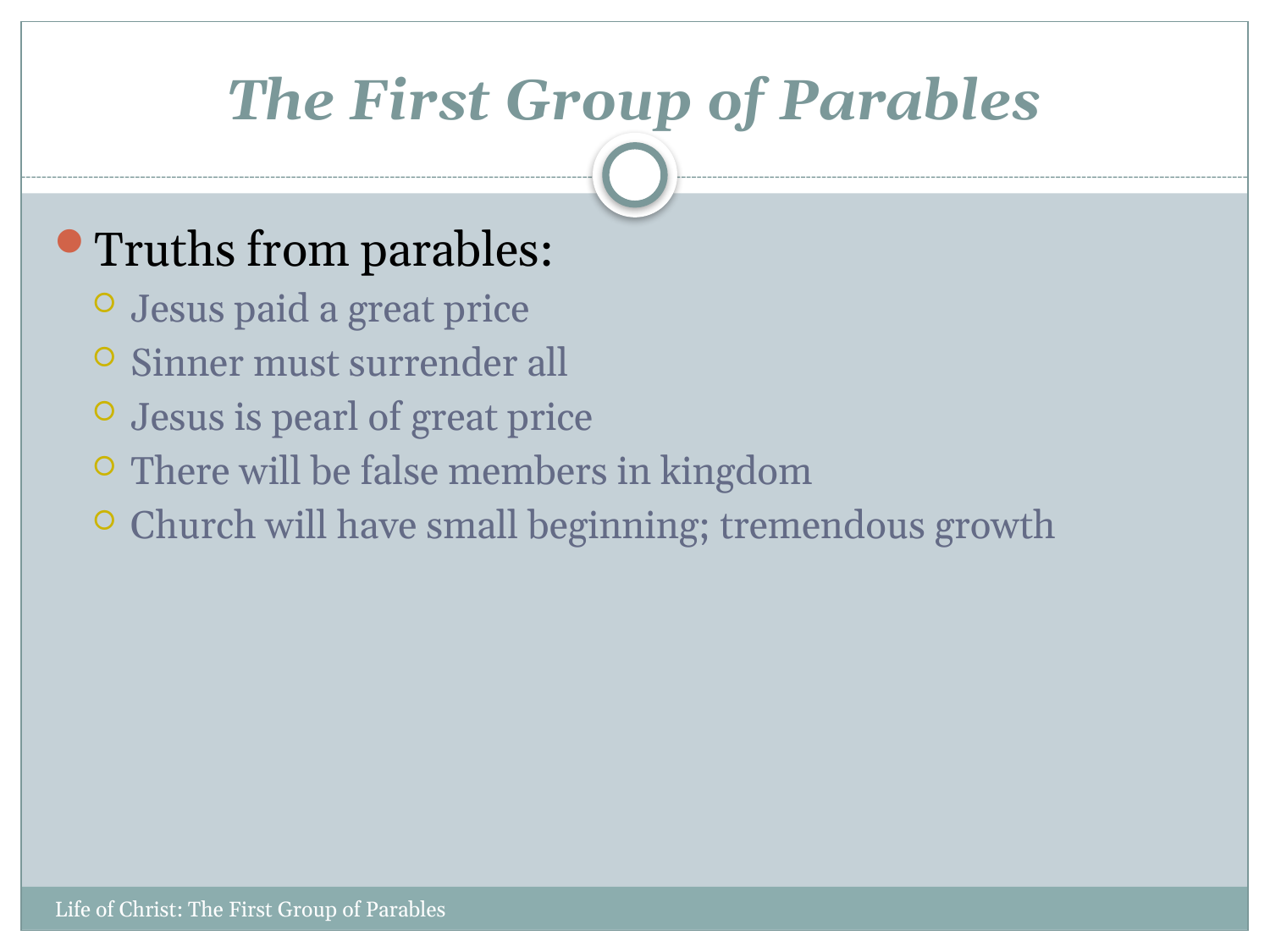

# The First Group of Parables
Truths from parables:
Jesus paid a great price
Sinner must surrender all
Jesus is pearl of great price
There will be false members in kingdom
Church will have small beginning; tremendous growth

Life of Christ: The First Group of Parables